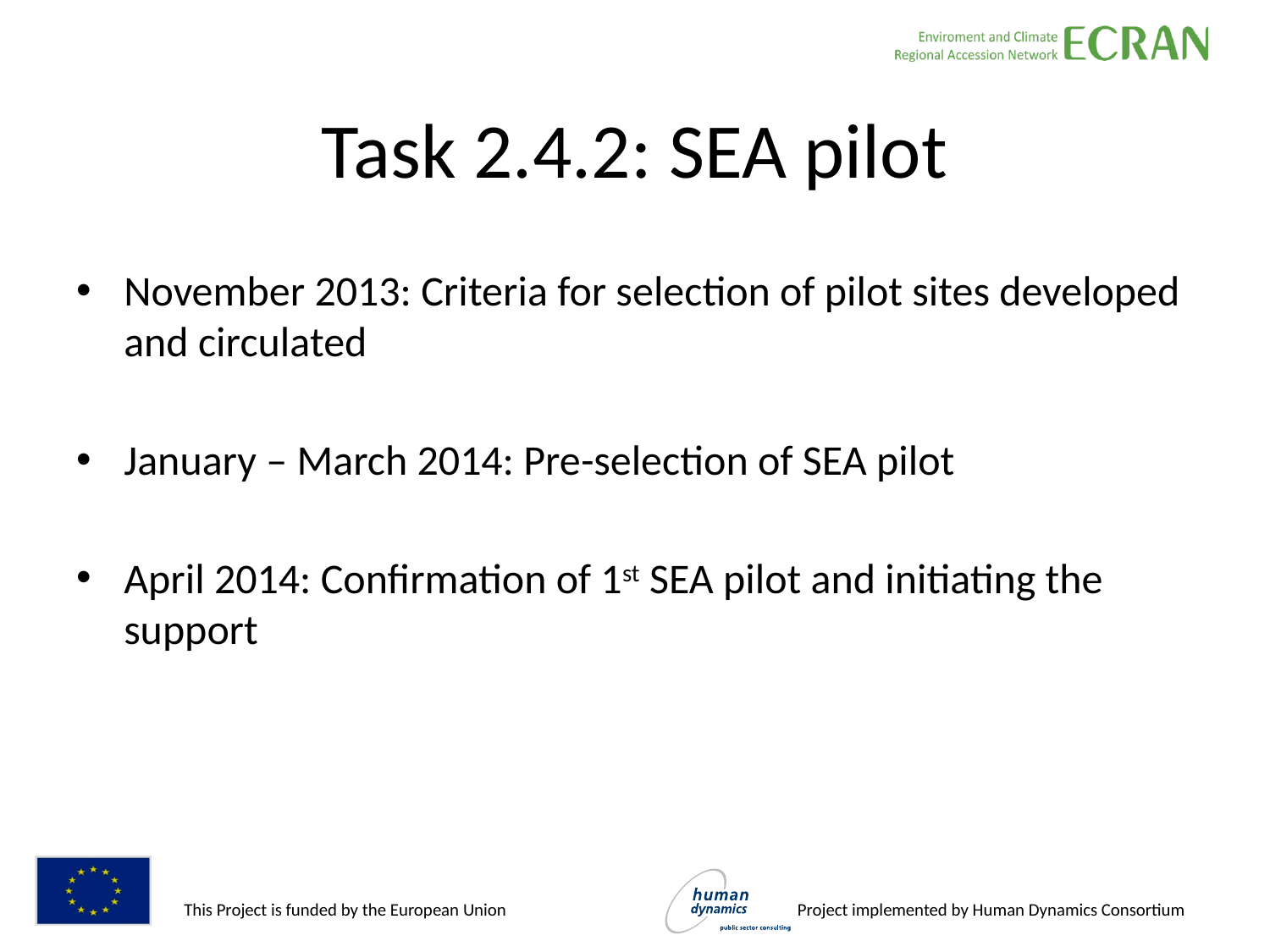

# Task 2.4.2: SEA pilot
November 2013: Criteria for selection of pilot sites developed and circulated

January – March 2014: Pre-selection of SEA pilot

April 2014: Confirmation of 1st SEA pilot and initiating the support